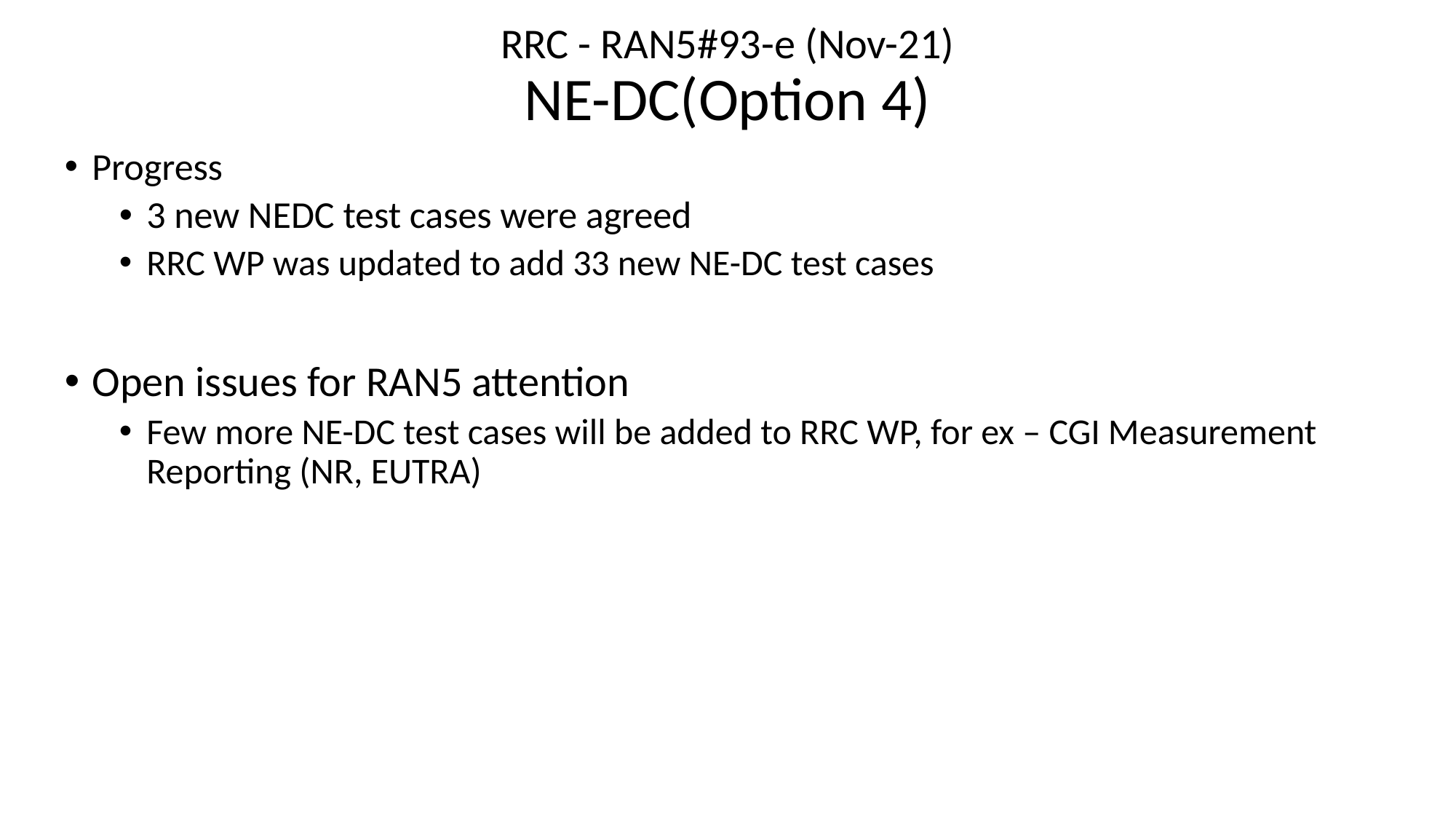

# RRC - RAN5#93-e (Nov-21) NE-DC(Option 4)
Progress
3 new NEDC test cases were agreed
RRC WP was updated to add 33 new NE-DC test cases

Open issues for RAN5 attention
Few more NE-DC test cases will be added to RRC WP, for ex – CGI Measurement Reporting (NR, EUTRA)